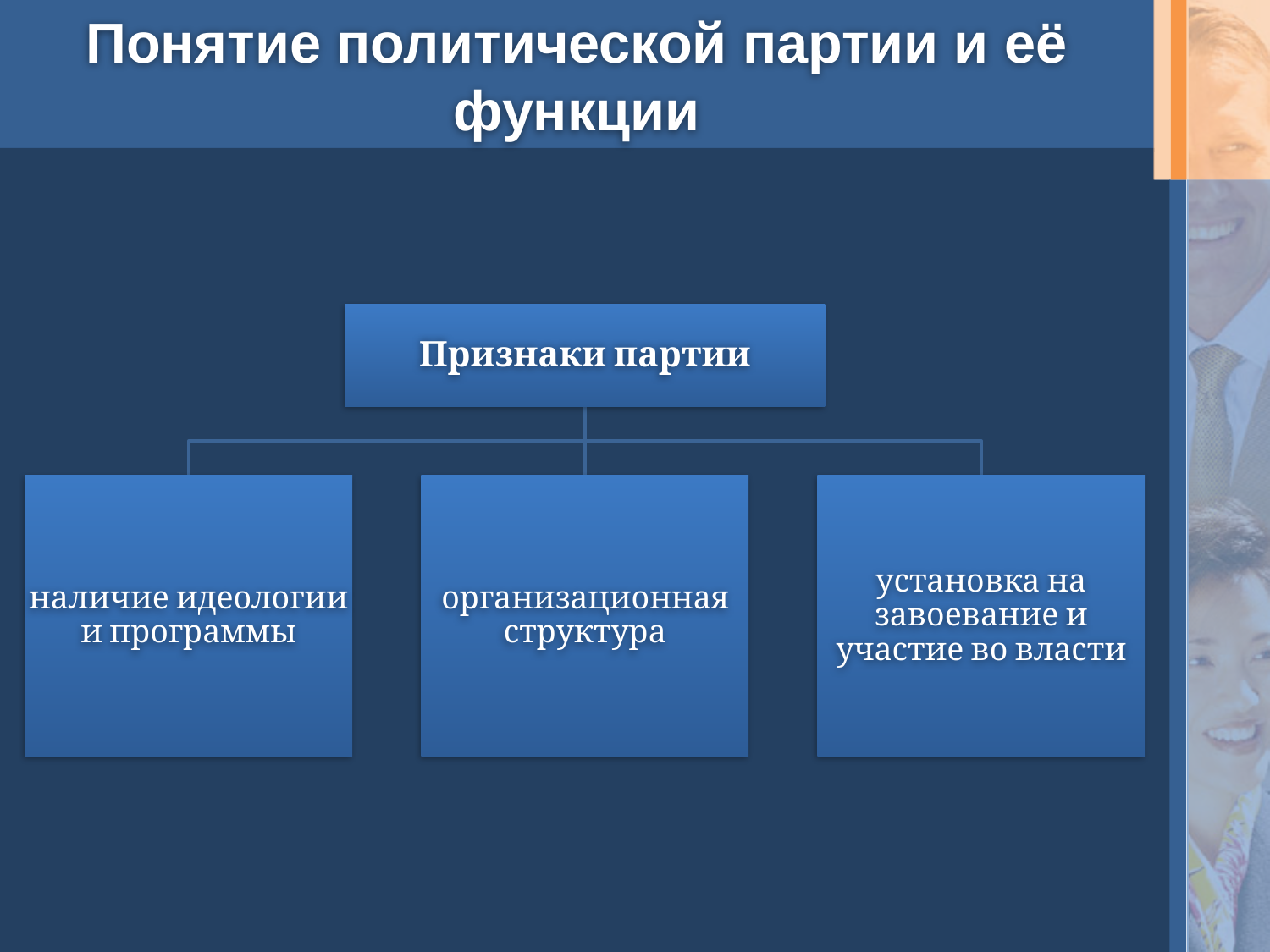

# Понятие политической партии и её функции

Признаки партии

наличие идеологии и программы

организационная структура

установка на завоевание и участие во власти